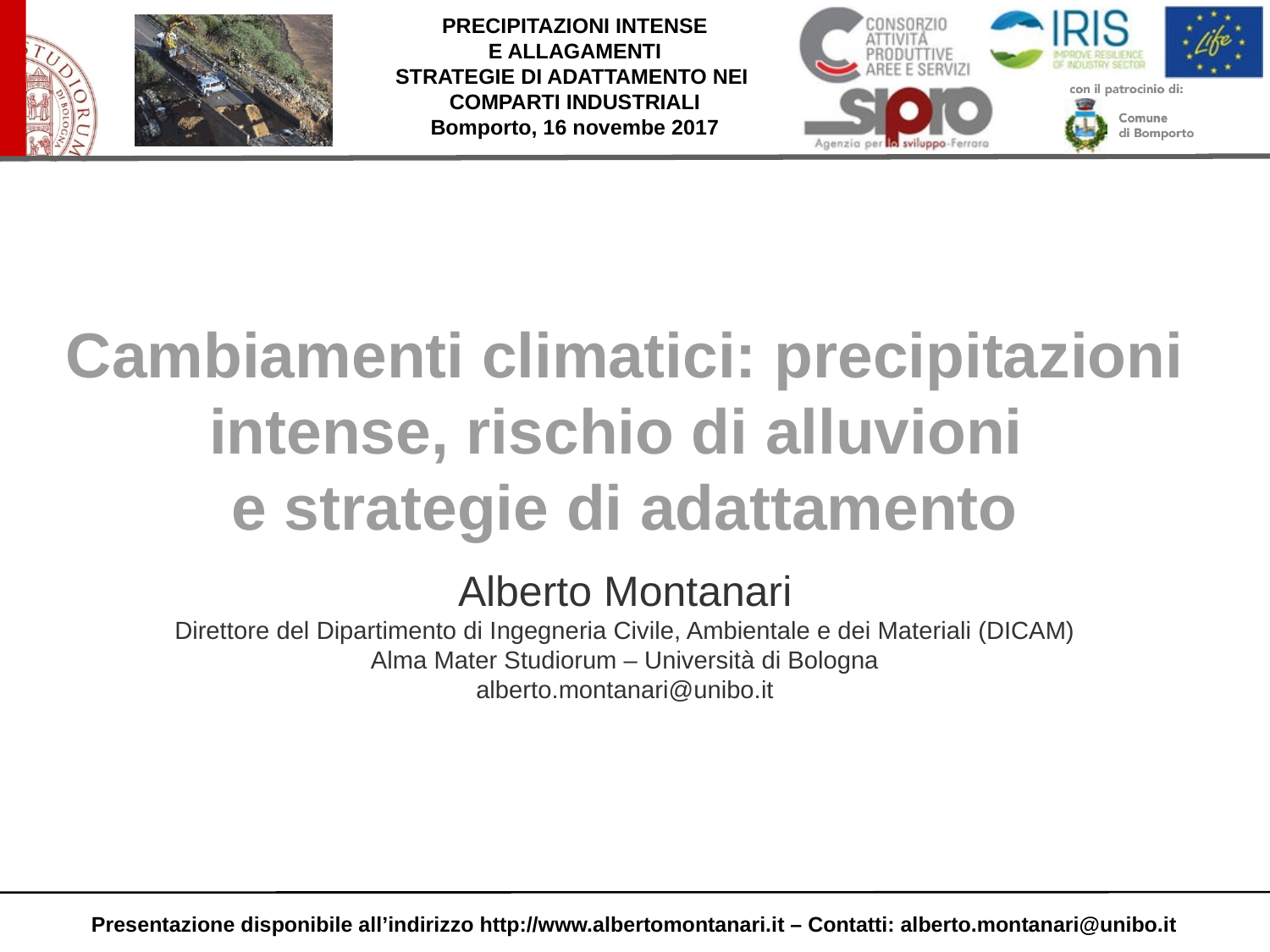

Cambiamenti climatici: precipitazioni intense, rischio di alluvioni
e strategie di adattamento
Alberto Montanari
Direttore del Dipartimento di Ingegneria Civile, Ambientale e dei Materiali (DICAM)
Alma Mater Studiorum – Università di Bologna
alberto.montanari@unibo.it